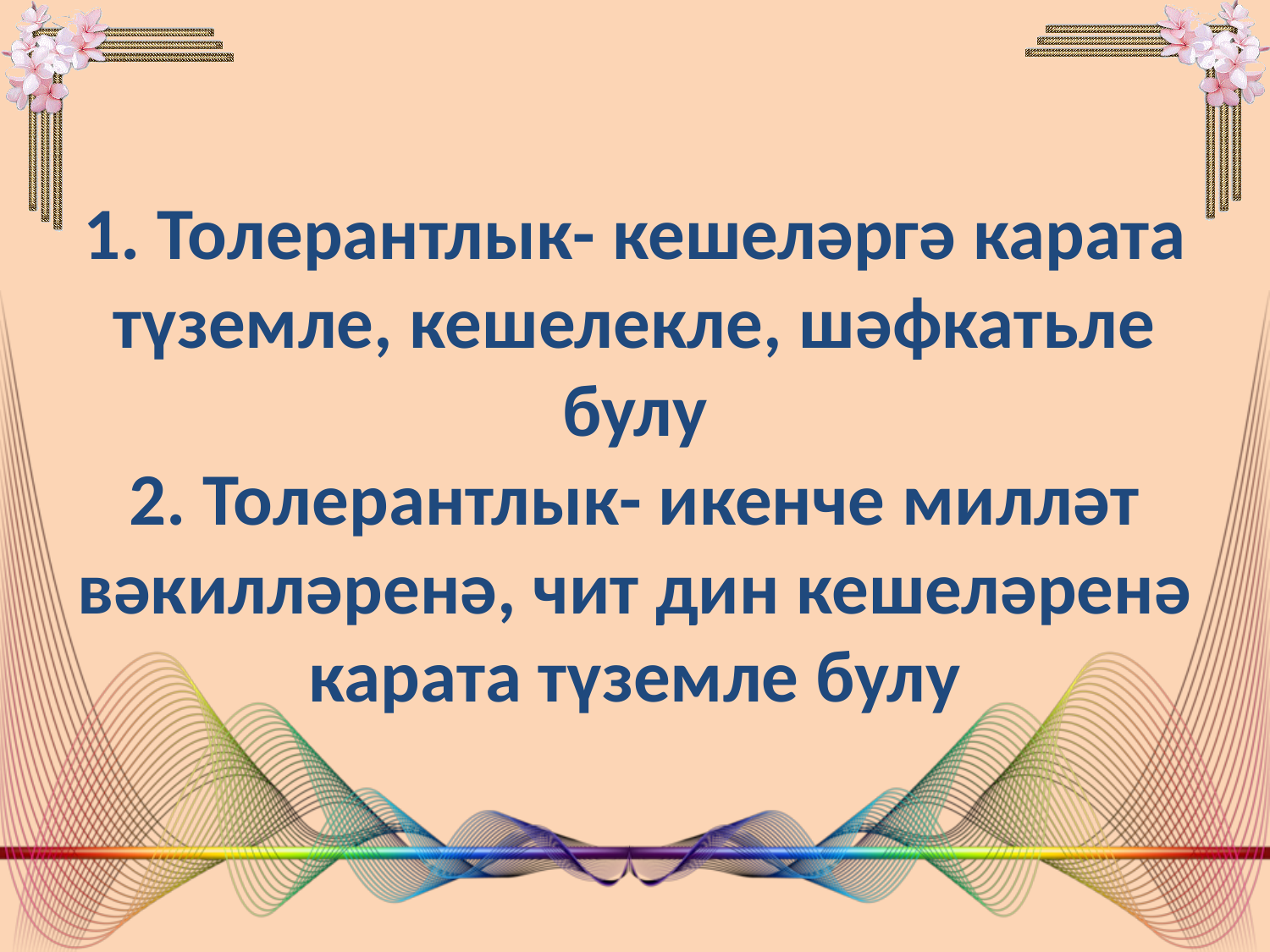

# 1. Толерантлык- кешеләргә карата түземле, кешелекле, шәфкатьле булу 2. Толерантлык- икенче милләт вәкилләренә, чит дин кешеләренә карата түземле булу